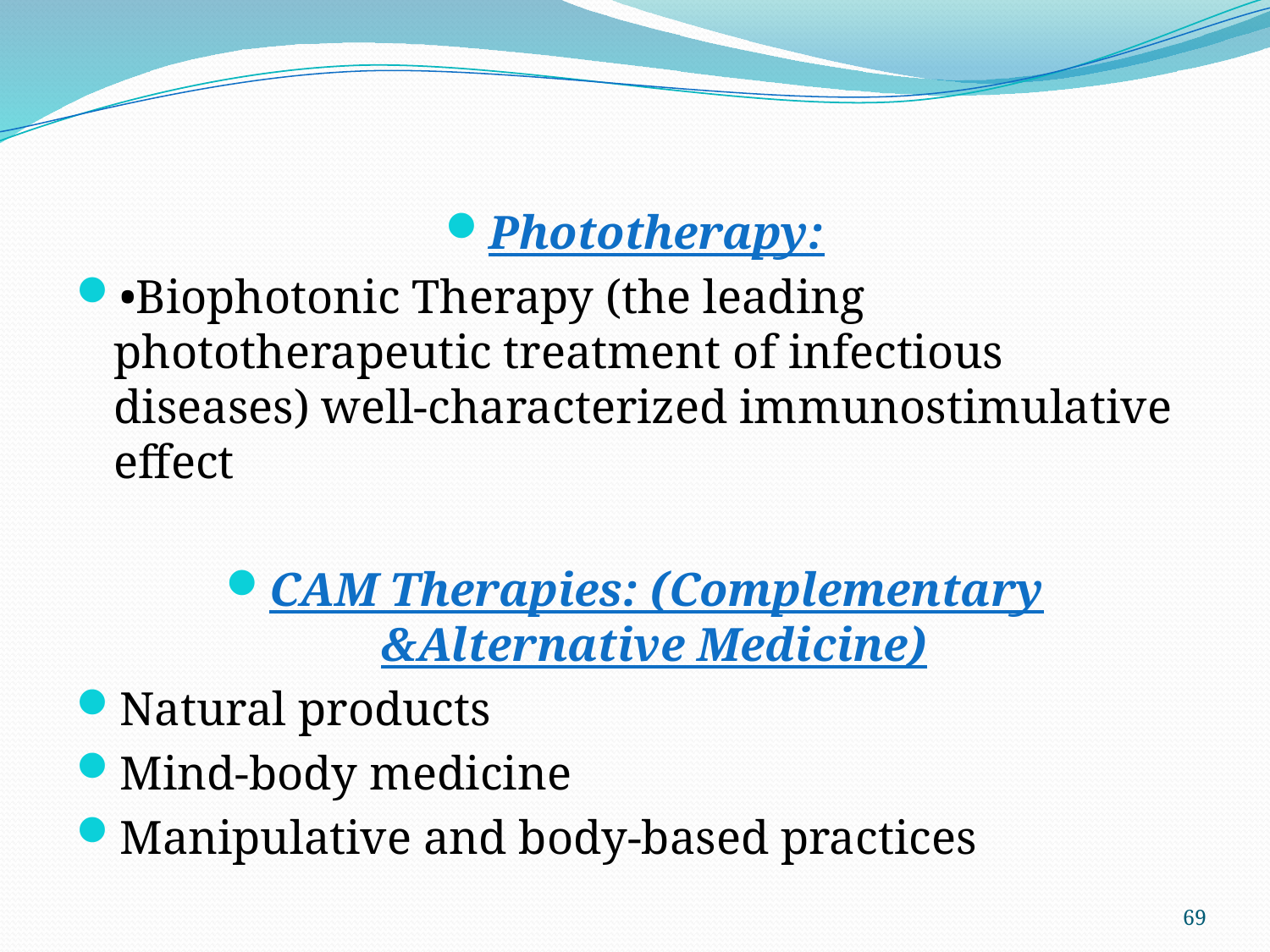

#
Phototherapy:
•Biophotonic Therapy (the leading phototherapeutic treatment of infectious diseases) well-characterized immunostimulative effect

CAM Therapies: (Complementary &Alternative Medicine)
Natural products
Mind-body medicine
Manipulative and body-based practices
69